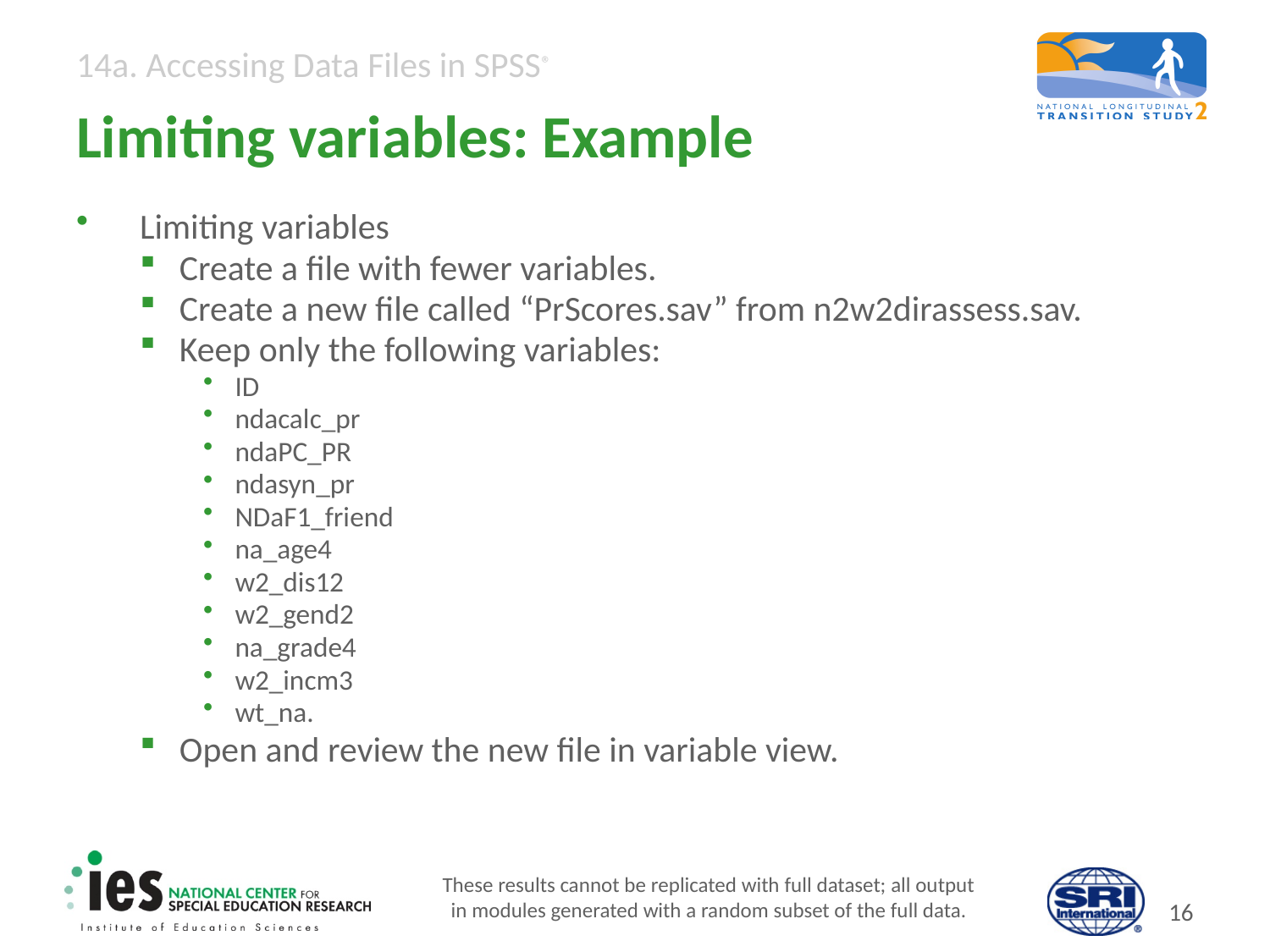

# Limiting variables: Example
Limiting variables
Create a file with fewer variables.
Create a new file called “PrScores.sav” from n2w2dirassess.sav.
Keep only the following variables:
ID
ndacalc_pr
ndaPC_PR
ndasyn_pr
NDaF1_friend
na_age4
w2_dis12
w2_gend2
na_grade4
w2_incm3
wt_na.
Open and review the new file in variable view.
These results cannot be replicated with full dataset; all output
in modules generated with a random subset of the full data.
16